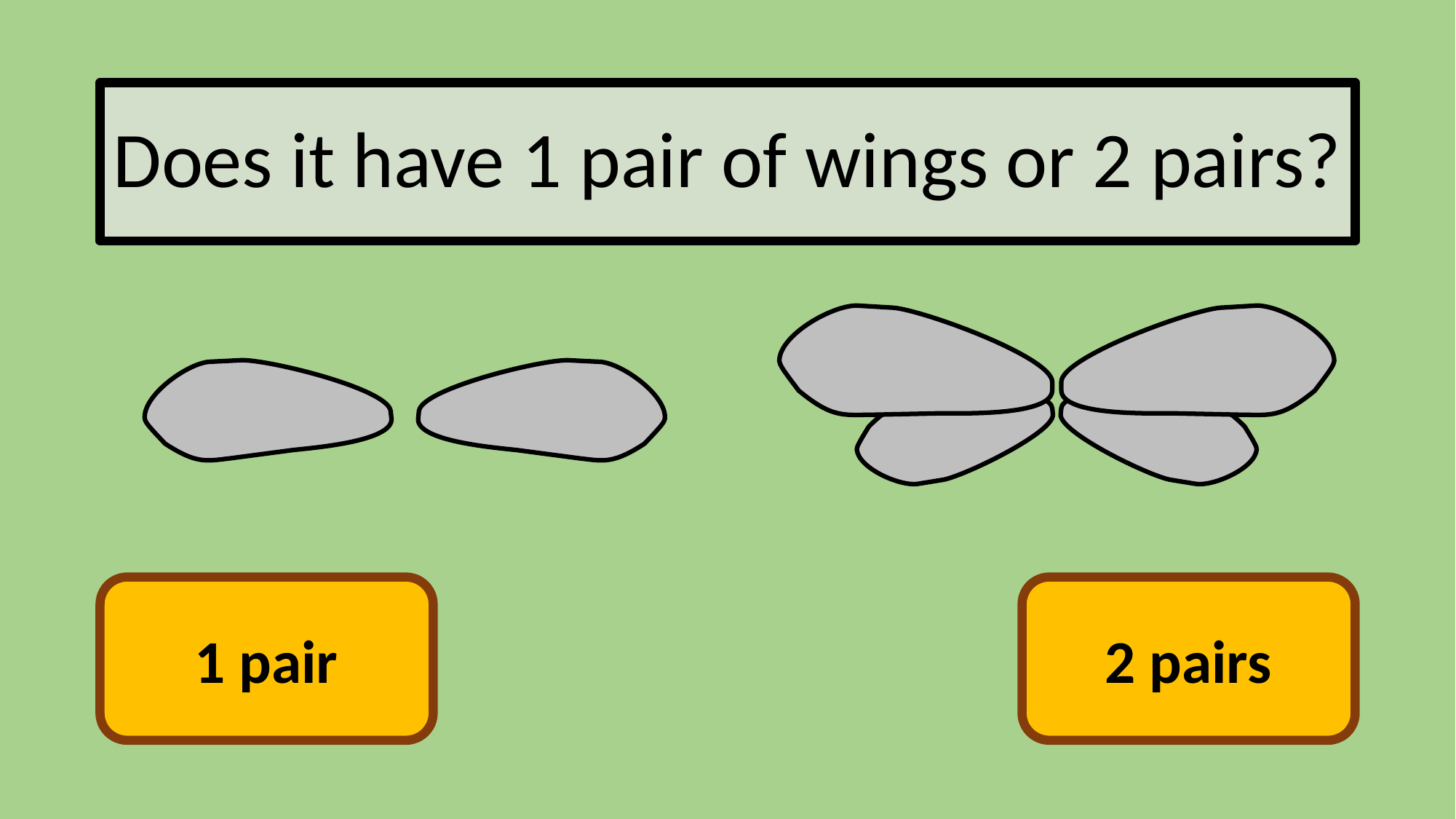

# Does it have 1 pair of wings or 2 pairs?

1 pair
2 pairs